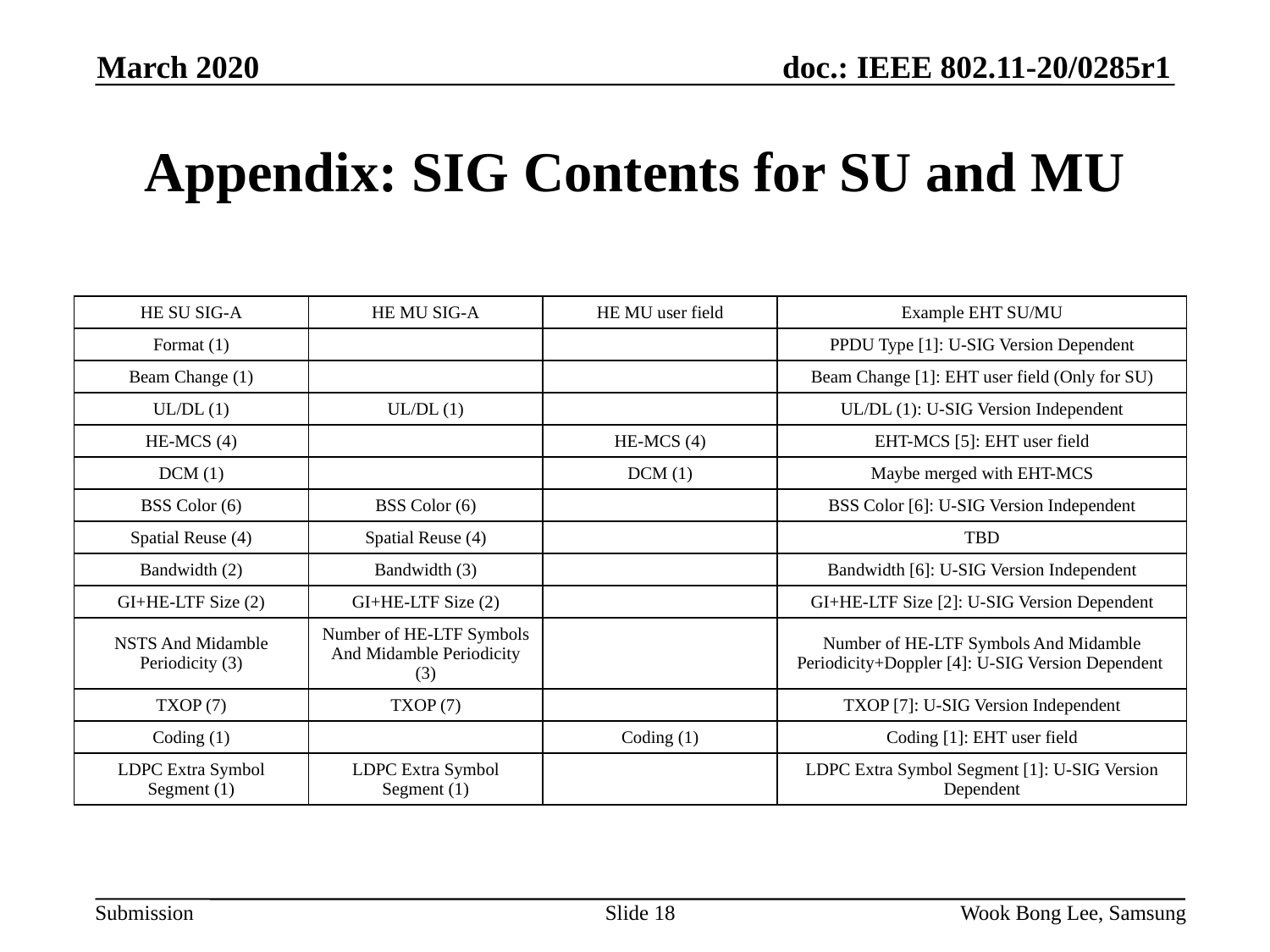

March 2020
# Appendix: SIG Contents for SU and MU
| HE SU SIG-A | HE MU SIG-A | HE MU user field | Example EHT SU/MU |
| --- | --- | --- | --- |
| Format (1) |  |  | PPDU Type [1]: U-SIG Version Dependent |
| Beam Change (1) |  |  | Beam Change [1]: EHT user field (Only for SU) |
| UL/DL (1) | UL/DL (1) |  | UL/DL (1): U-SIG Version Independent |
| HE-MCS (4) |  | HE-MCS (4) | EHT-MCS [5]: EHT user field |
| DCM (1) |  | DCM (1) | Maybe merged with EHT-MCS |
| BSS Color (6) | BSS Color (6) |  | BSS Color [6]: U-SIG Version Independent |
| Spatial Reuse (4) | Spatial Reuse (4) |  | TBD |
| Bandwidth (2) | Bandwidth (3) |  | Bandwidth [6]: U-SIG Version Independent |
| GI+HE-LTF Size (2) | GI+HE-LTF Size (2) |  | GI+HE-LTF Size [2]: U-SIG Version Dependent |
| NSTS And Midamble Periodicity (3) | Number of HE-LTF Symbols And Midamble Periodicity (3) |  | Number of HE-LTF Symbols And Midamble Periodicity+Doppler [4]: U-SIG Version Dependent |
| TXOP (7) | TXOP (7) |  | TXOP [7]: U-SIG Version Independent |
| Coding (1) |  | Coding (1) | Coding [1]: EHT user field |
| LDPC Extra Symbol Segment (1) | LDPC Extra Symbol Segment (1) |  | LDPC Extra Symbol Segment [1]: U-SIG Version Dependent |
Slide 18
Wook Bong Lee, Samsung